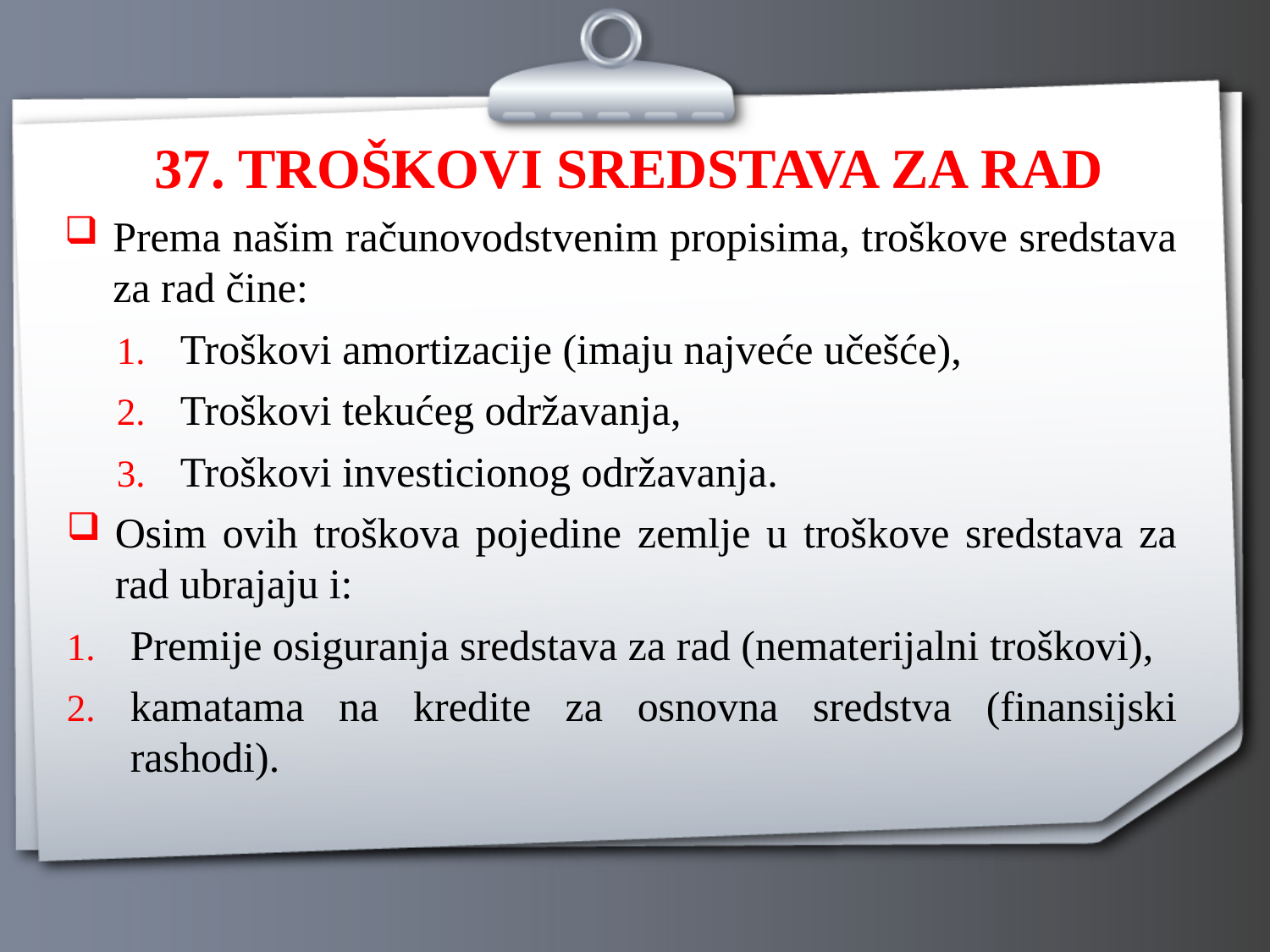

# 37. TROŠKOVI SREDSTAVA ZA RAD
Prema našim računovodstvenim propisima, troškove sredstava za rad čine:
Troškovi amortizacije (imaju najveće učešće),
Troškovi tekućeg održavanja,
Troškovi investicionog održavanja.
Osim ovih troškova pojedine zemlje u troškove sredstava za rad ubrajaju i:
Premije osiguranja sredstava za rad (nematerijalni troškovi),
kamatama na kredite za osnovna sredstva (finansijski rashodi).